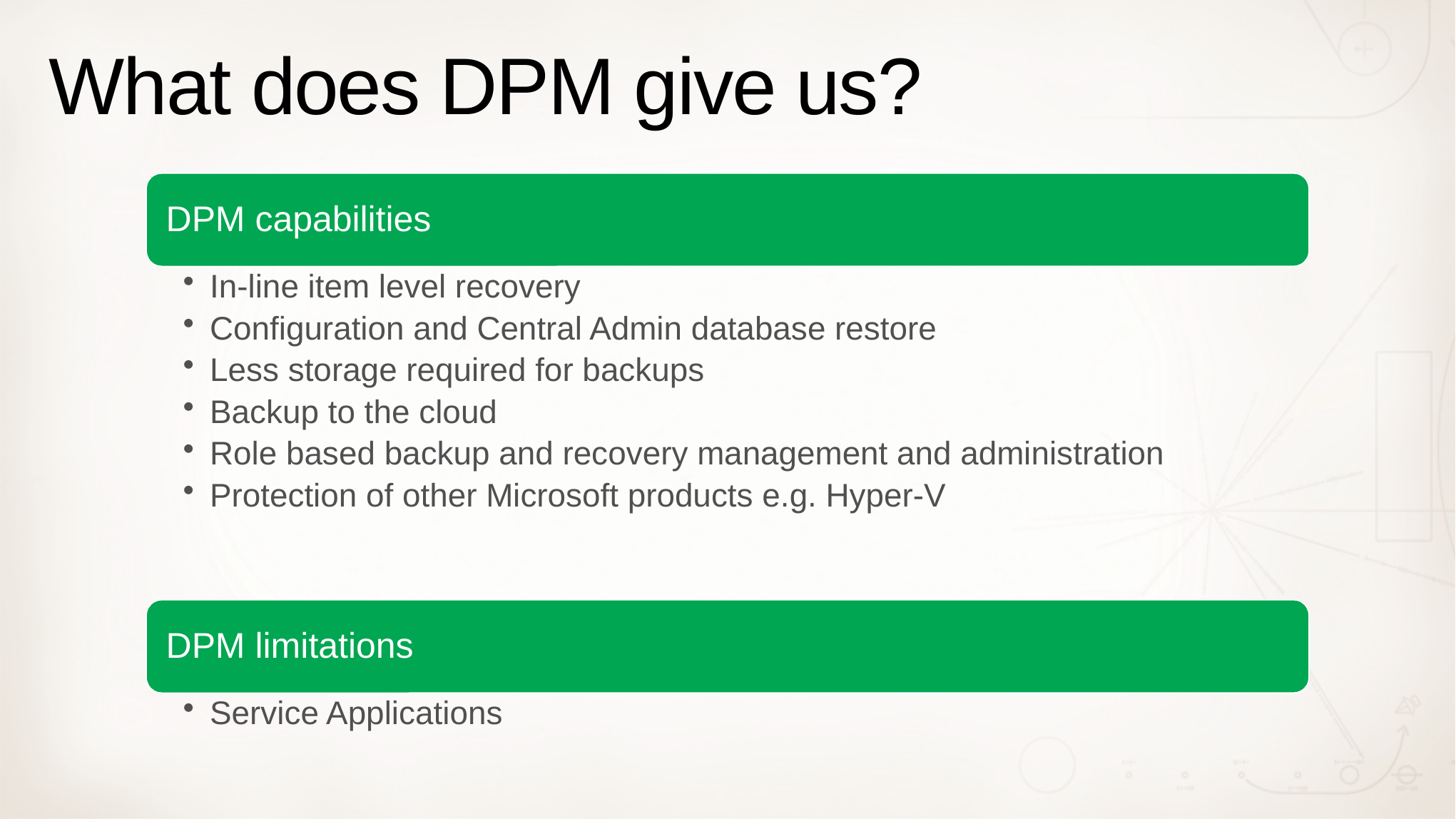

# What does DPM give us?
DPM capabilities
In-line item level recovery
Configuration and Central Admin database restore
Less storage required for backups
Backup to the cloud
Role based backup and recovery management and administration
Protection of other Microsoft products e.g. Hyper-V

DPM limitations
Service Applications